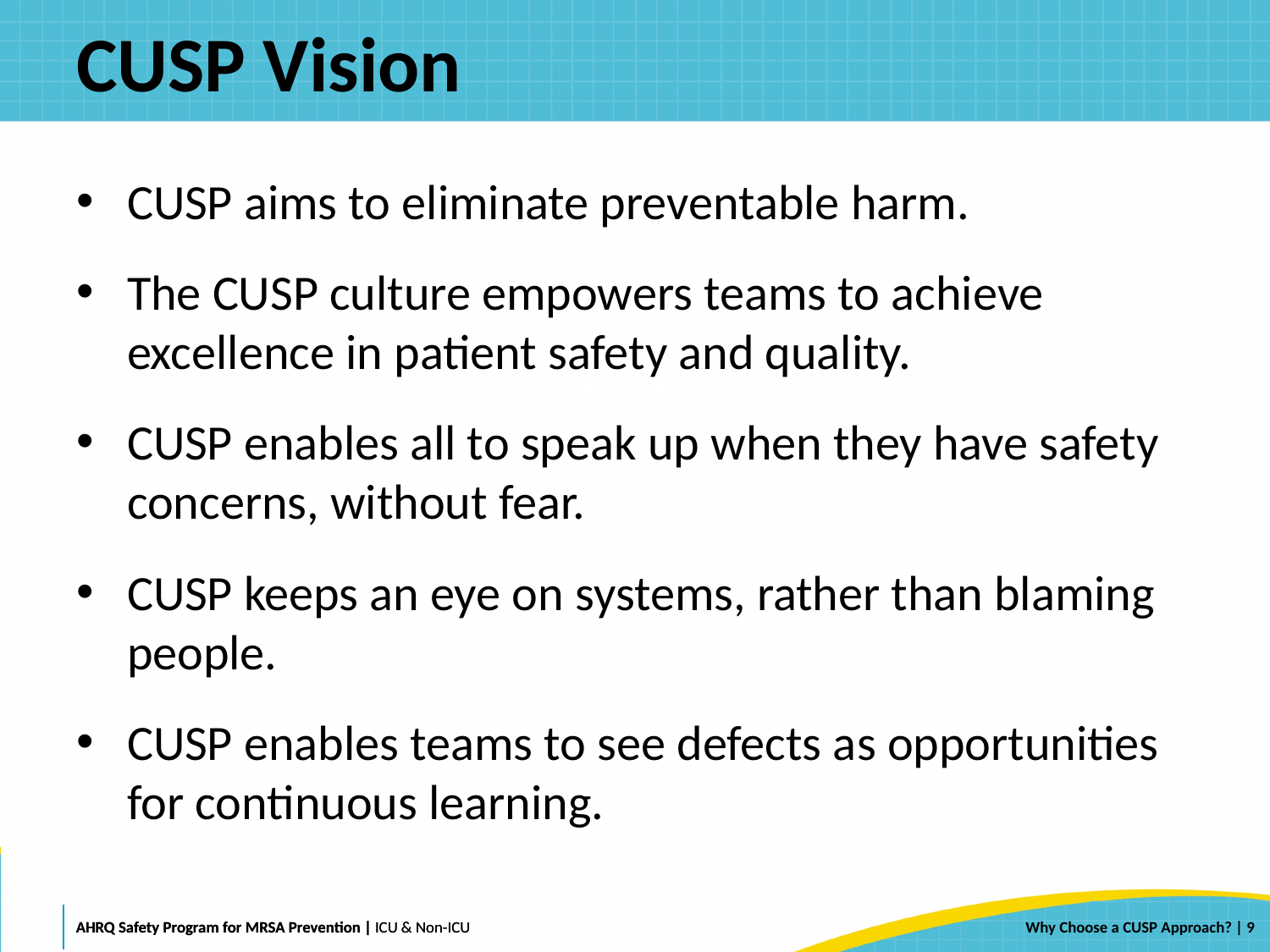

# CUSP Vision
CUSP aims to eliminate preventable harm.
The CUSP culture empowers teams to achieve excellence in patient safety and quality.
CUSP enables all to speak up when they have safety concerns, without fear.
CUSP keeps an eye on systems, rather than blaming people.
CUSP enables teams to see defects as opportunities for continuous learning.
 | 9